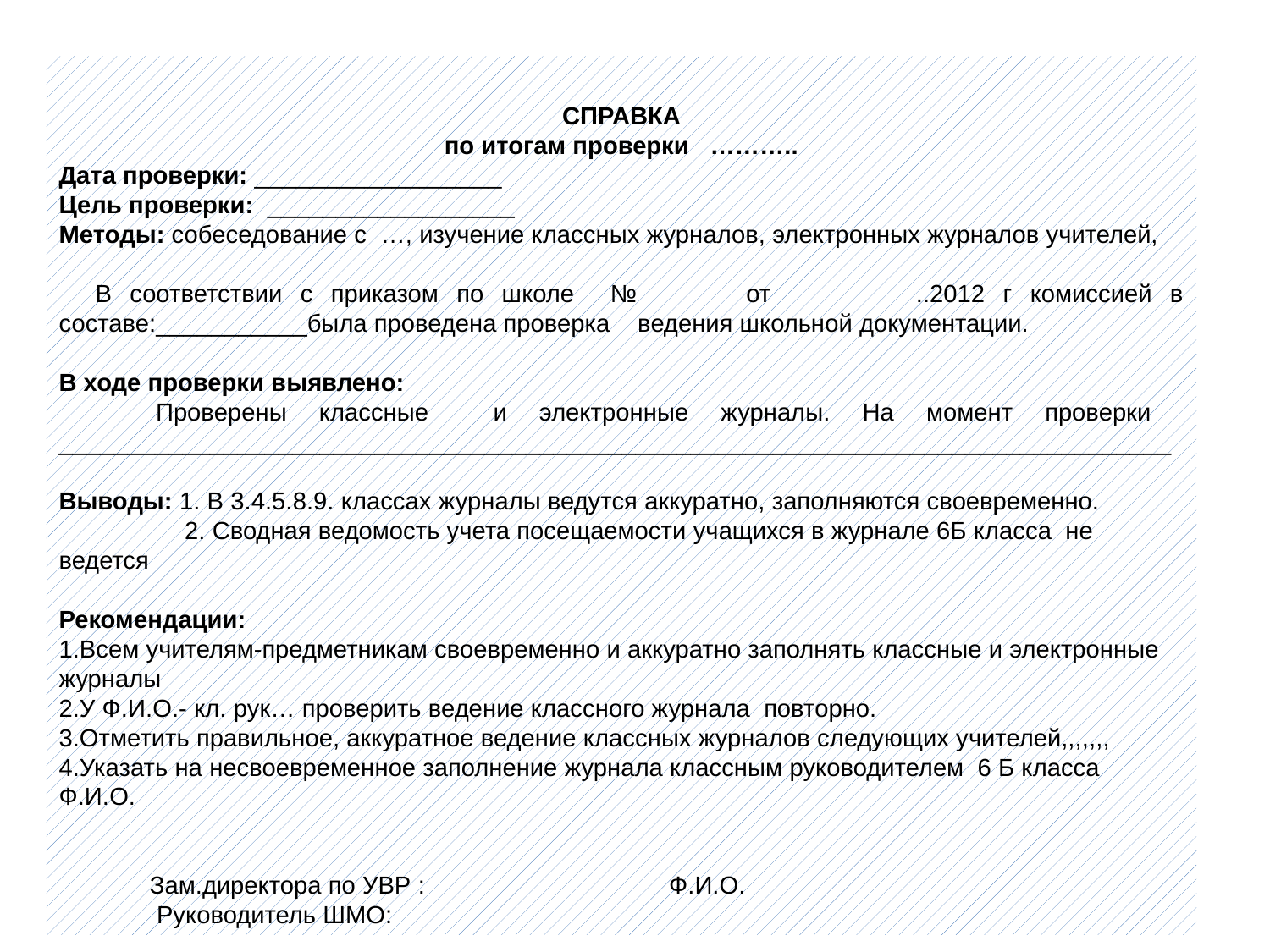

СПРАВКА
по итогам проверки   ………..
Дата проверки: __________________
Цель проверки:  __________________
Методы: собеседование с  …, изучение классных журналов, электронных журналов учителей,

  В соответствии с приказом по школе  №      от        ..2012 г комиссией в составе:___________была проведена проверка    ведения школьной документации.

В ходе проверки выявлено:
   Проверены классные  и электронные журналы. На момент проверки  _________________________________________________________________________________

Выводы: 1. В 3.4.5.8.9. классах журналы ведутся аккуратно, заполняются своевременно.
                  2. Сводная ведомость учета посещаемости учащихся в журнале 6Б класса  не ведется

Рекомендации:
1.Всем учителям-предметникам своевременно и аккуратно заполнять классные и электронные журналы
2.У Ф.И.О.- кл. рук… проверить ведение классного журнала  повторно.
3.Отметить правильное, аккуратное ведение классных журналов следующих учителей,,,,,,,
4.Указать на несвоевременное заполнение журнала классным руководителем  6 Б класса Ф.И.О.

             Зам.директора по УВР :                                   Ф.И.О.
              Руководитель ШМО: